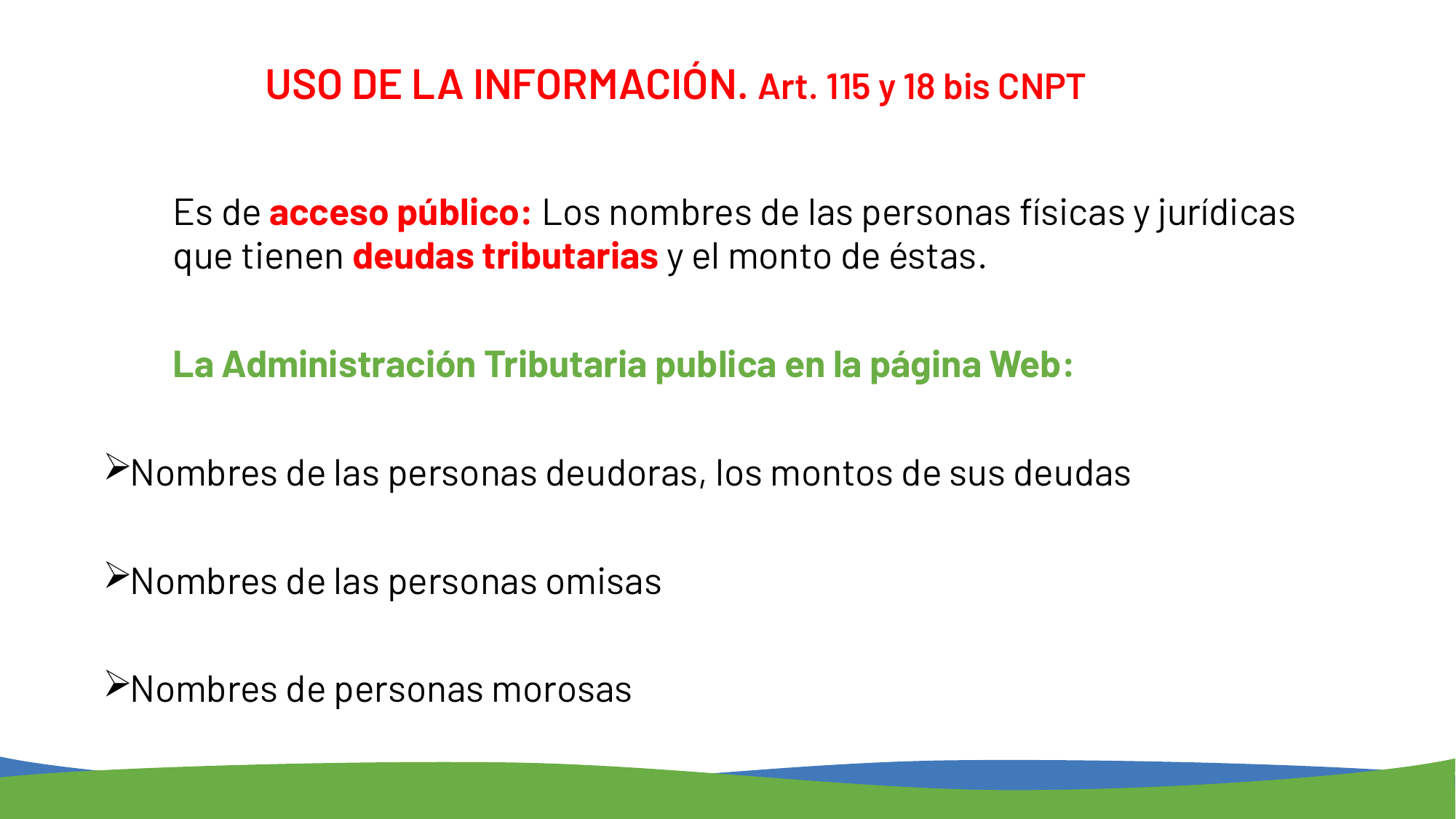

USO DE LA INFORMACIÓN. Art. 115 y 18 bis CNPT
    	Es de acceso público: Los nombres de las personas físicas y jurídicas que tienen deudas tributarias y el monto de éstas.

	La Administración Tributaria publica en la página Web:

Nombres de las personas deudoras, los montos de sus deudas

Nombres de las personas omisas

Nombres de personas morosas